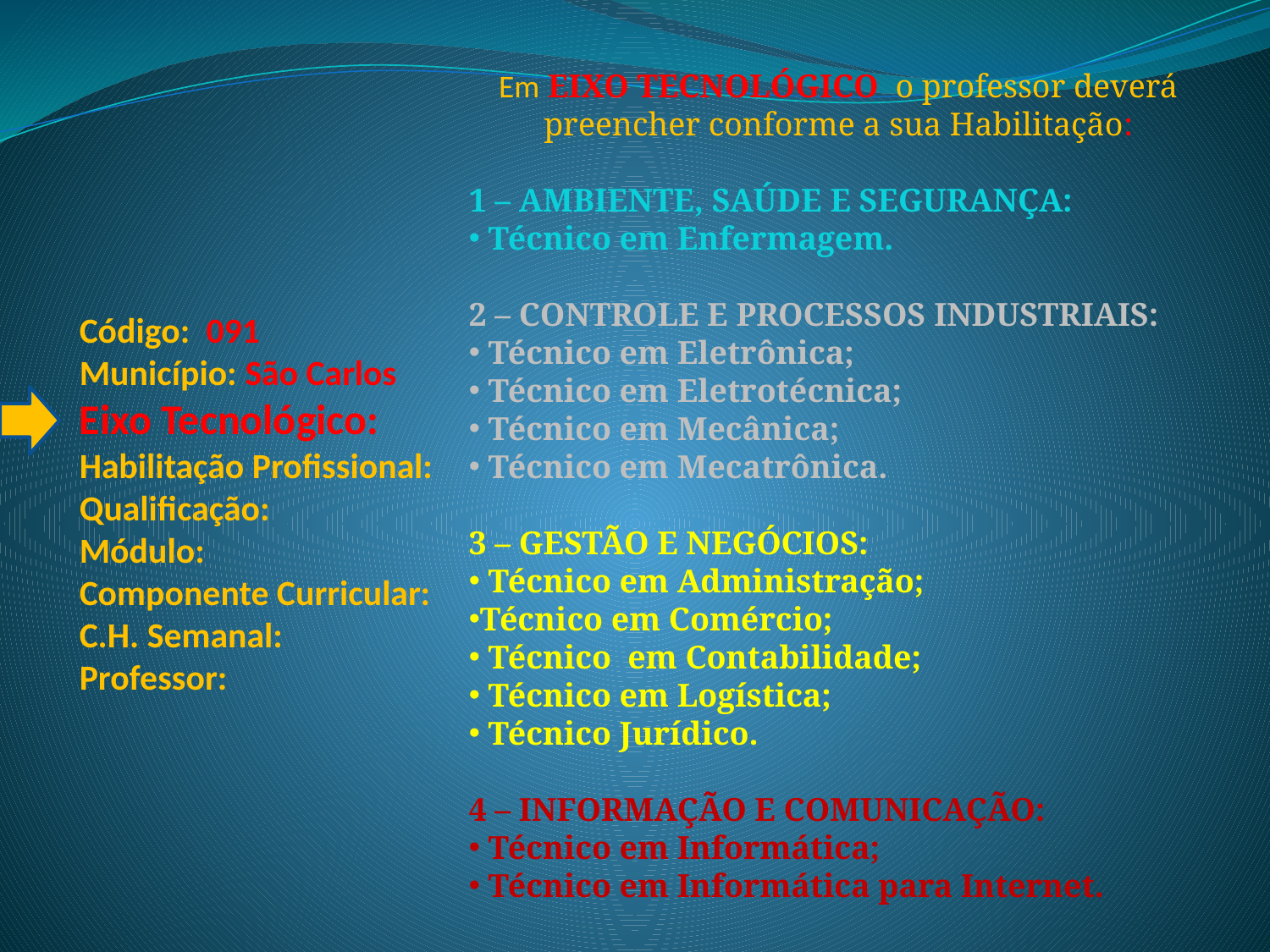

Em EIXO TECNOLÓGICO  o professor deverá preencher conforme a sua Habilitação:

1 – AMBIENTE, SAÚDE E SEGURANÇA:
 Técnico em Enfermagem.

2 – CONTROLE E PROCESSOS INDUSTRIAIS:
 Técnico em Eletrônica;
 Técnico em Eletrotécnica;
 Técnico em Mecânica;
 Técnico em Mecatrônica.

3 – GESTÃO E NEGÓCIOS:
 Técnico em Administração;
Técnico em Comércio;
 Técnico  em Contabilidade;
 Técnico em Logística;
 Técnico Jurídico.

4 – INFORMAÇÃO E COMUNICAÇÃO:
 Técnico em Informática;
 Técnico em Informática para Internet.

# Código:  091 Município: São Carlos Eixo Tecnológico: Habilitação Profissional: Qualificação: Módulo: Componente Curricular: C.H. Semanal: Professor: